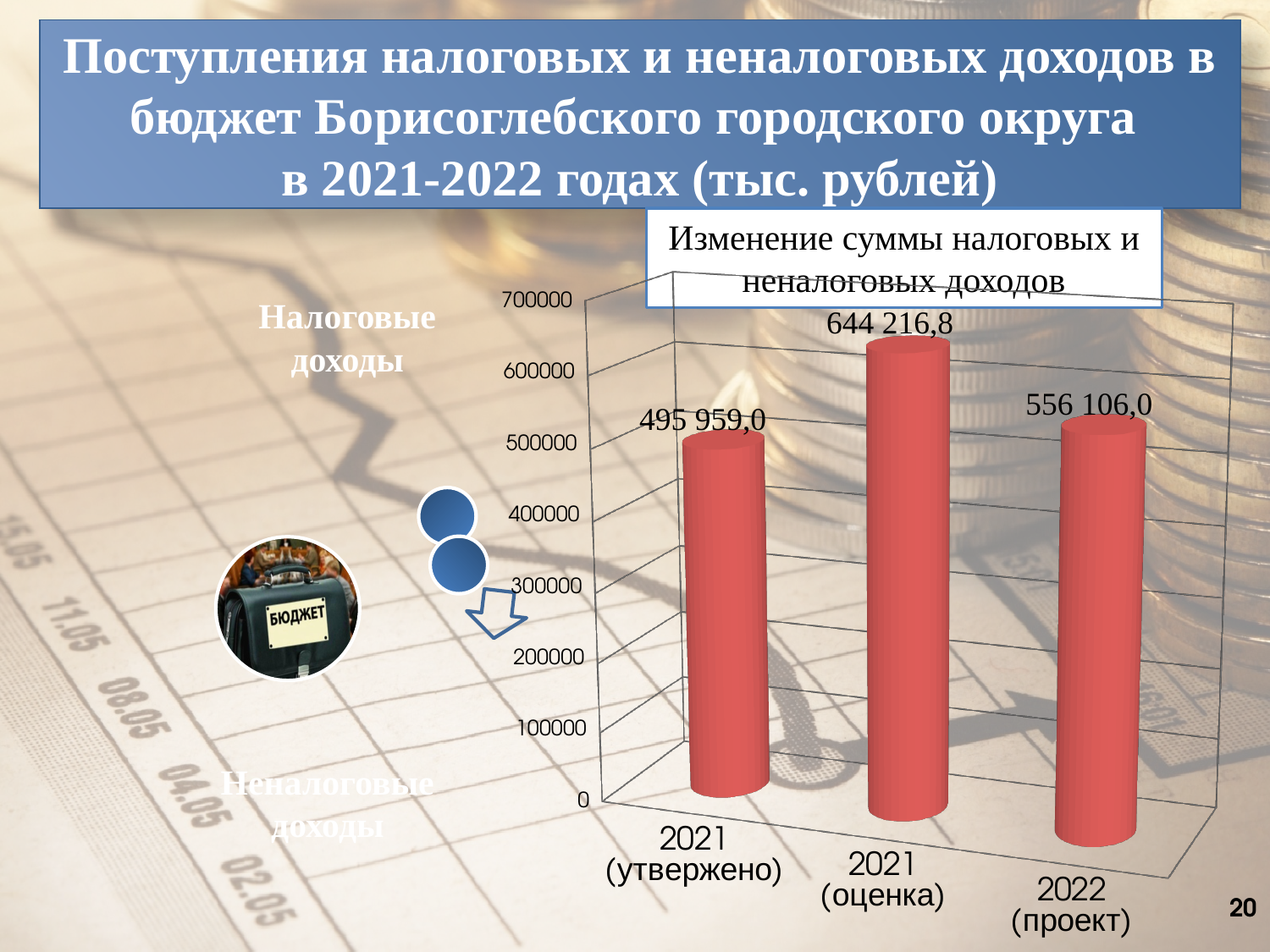

Поступления налоговых и неналоговых доходов в бюджет Борисоглебского городского округа
в 2021-2022 годах (тыс. рублей)
Изменение суммы налоговых и неналоговых доходов

[unsupported chart]

Налоговые доходы

Неналоговые доходы

20